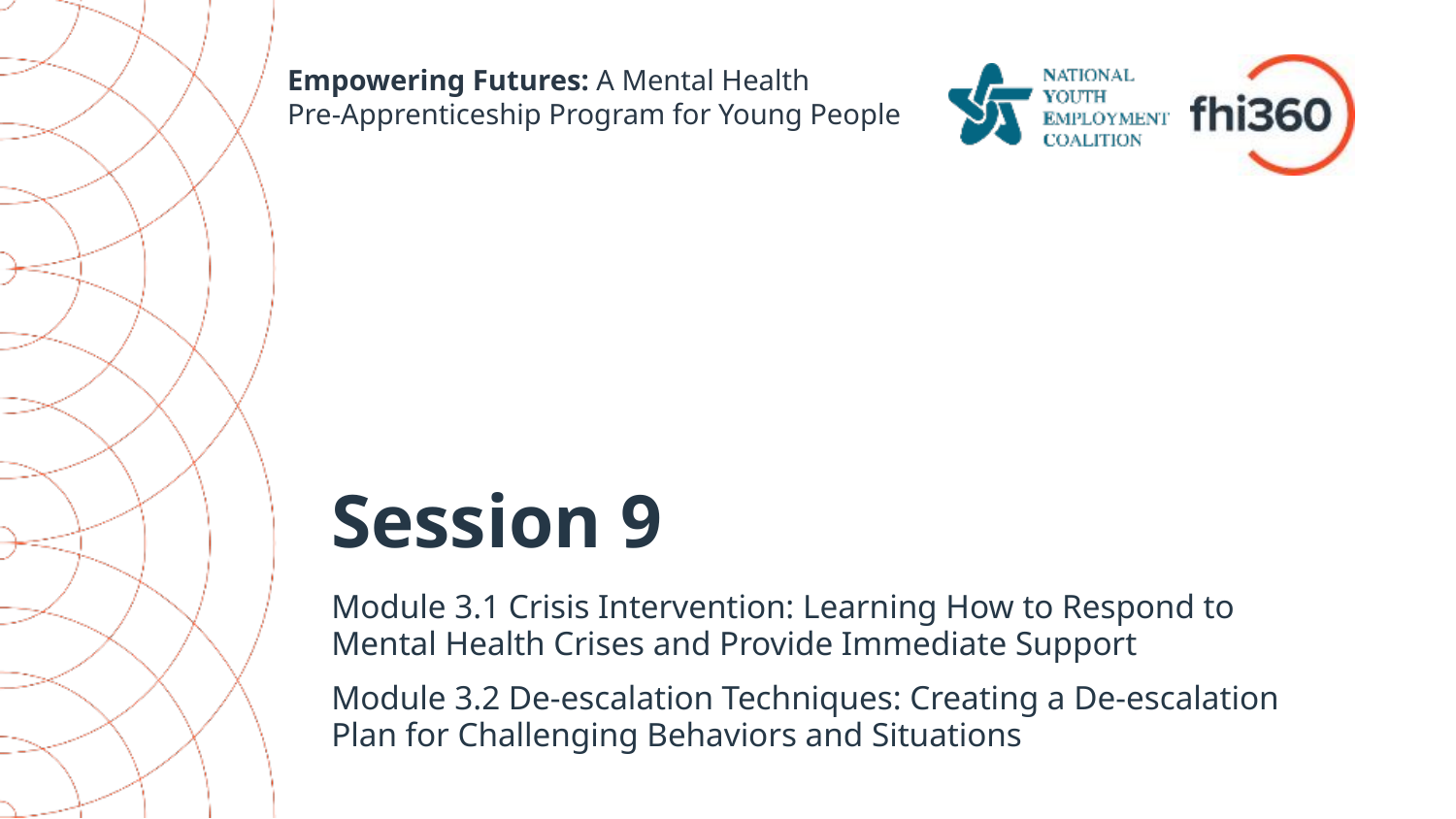

Empowering Futures: A Mental Health
Pre-Apprenticeship Program for Young People
# Session 9
Module 3.1 Crisis Intervention: Learning How to Respond to Mental Health Crises and Provide Immediate Support
Module 3.2 De-escalation Techniques: Creating a De-escalation Plan for Challenging Behaviors and Situations